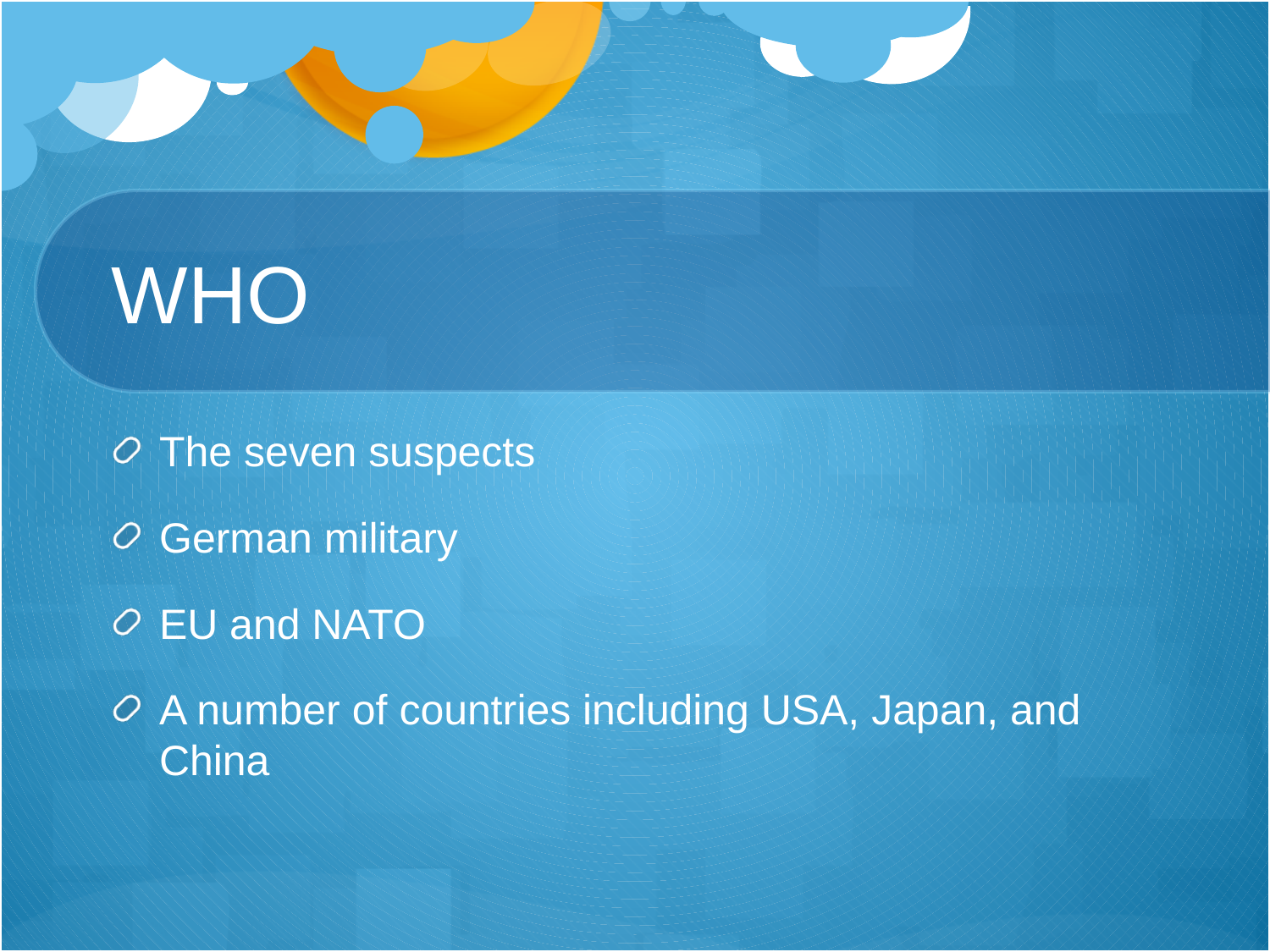

# WHO
The seven suspects
German military
EU and NATO
A number of countries including USA, Japan, and China